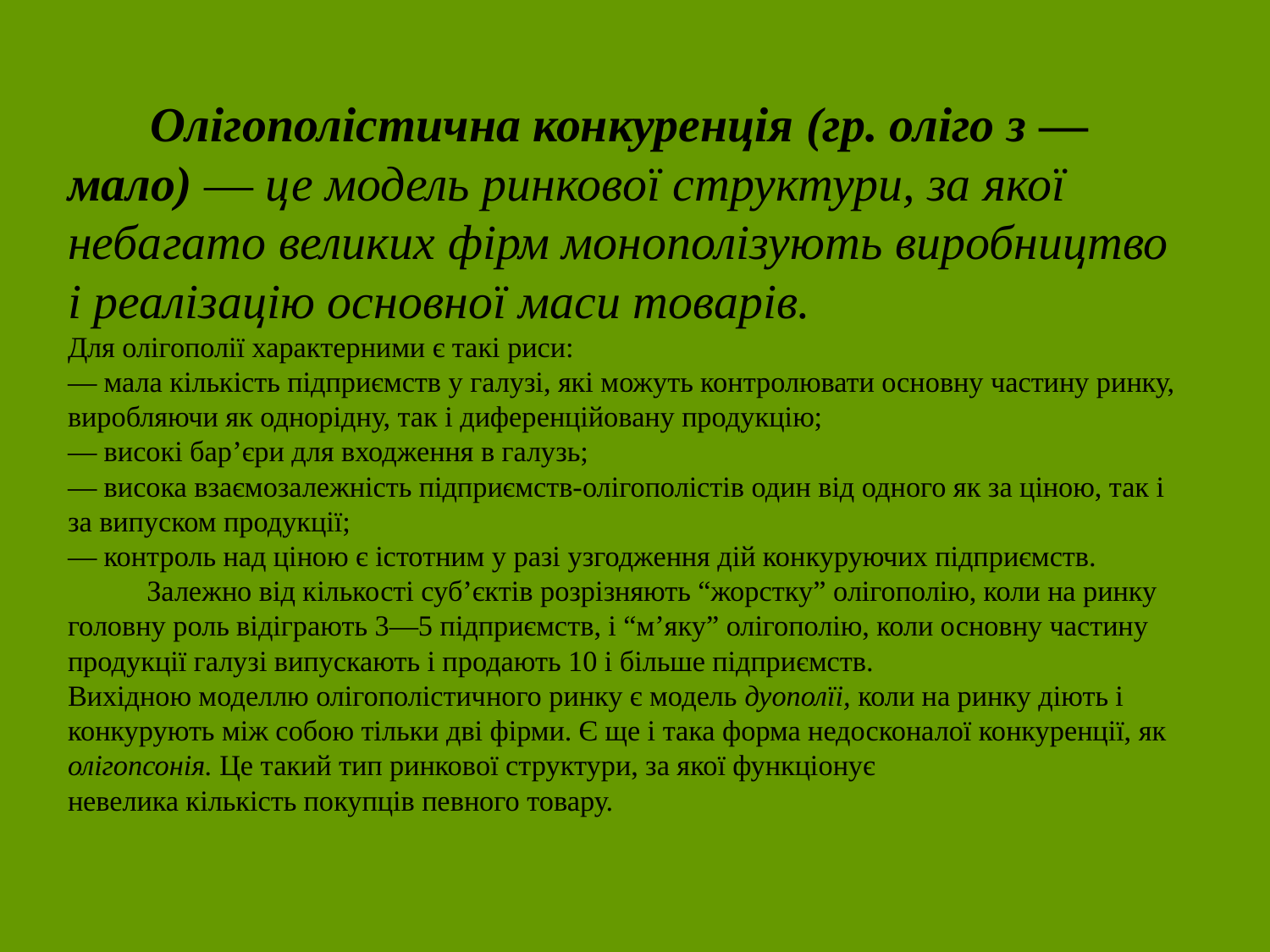

Олігополістична конкуренція (гр. оліго з — мало) — це модель ринкової структури, за якої небагато великих фірм монополізують виробництво і реалізацію основної маси товарів.
Для олігополії характерними є такі риси:
— мала кількість підприємств у галузі, які можуть контролювати основну частину ринку, виробляючи як однорідну, так і диференційовану продукцію;
— високі бар’єри для входження в галузь;
— висока взаємозалежність підприємств-олігополістів один від одного як за ціною, так і за випуском продукції;
— контроль над ціною є істотним у разі узгодження дій конкуруючих підприємств.
           Залежно від кількості суб’єктів розрізняють “жорстку” олігополію, коли на ринку головну роль відіграють 3—5 підприємств, і “м’яку” олігополію, коли основну частину продукції галузі випускають і продають 10 і більше підприємств.
Вихідною моделлю олігополістичного ринку є модель дуополїі, коли на ринку діють і конкурують між собою тільки дві фірми. Є ще і така форма недосконалої конкуренції, як олігопсонія. Це такий тип ринкової структури, за якої функціонує
невелика кількість покупців певного товару.